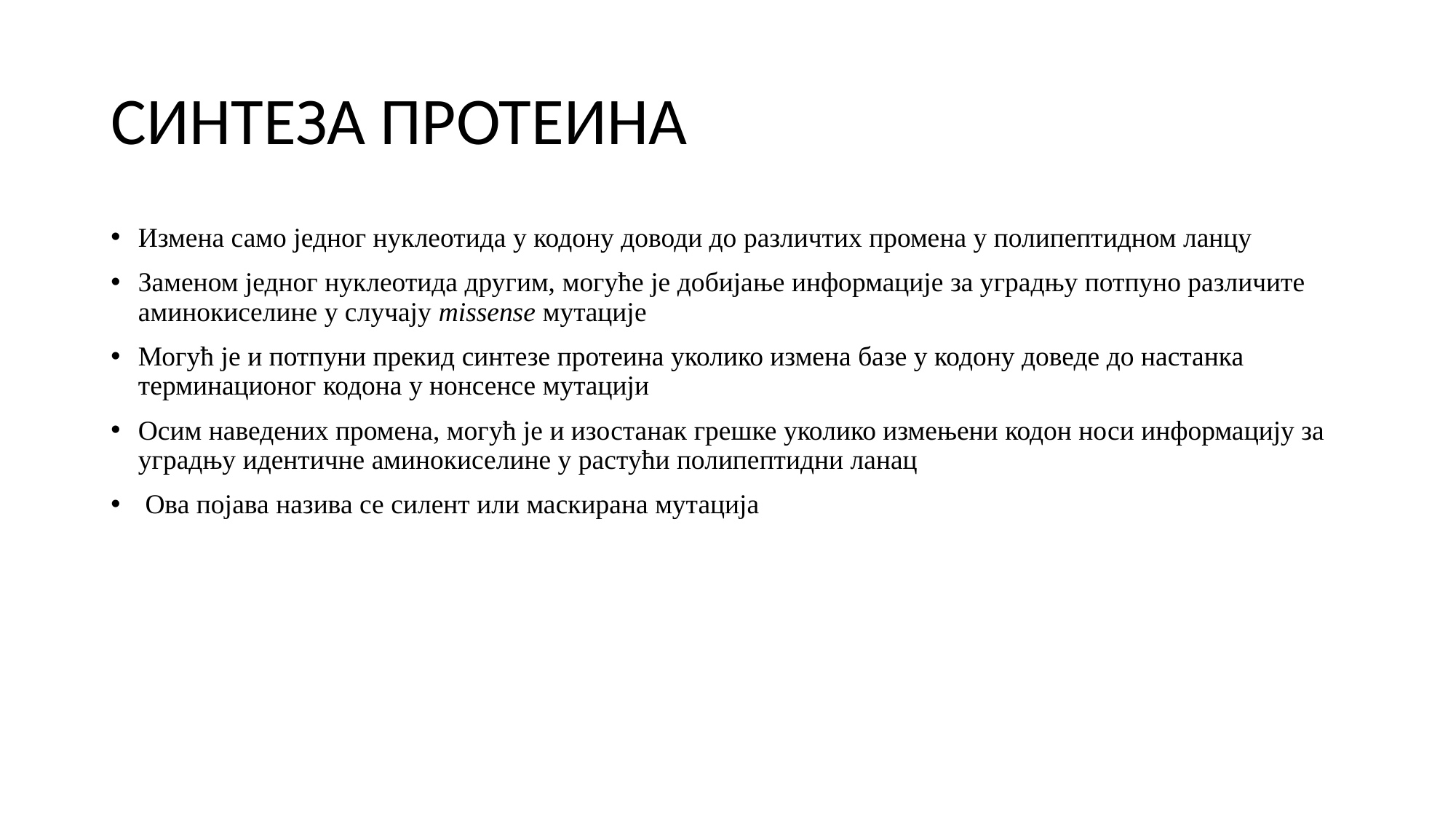

# СИНТЕЗА ПРОТЕИНА
Измена само једног нуклеотида у кодону доводи до различтих промена у полипептидном ланцу
Заменом једног нуклеотида другим, могуће је добијање информације за уградњу потпуно различите аминокиселине у случају missense мутације
Могућ је и потпуни прекид синтезе протеина уколико измена базе у кодону доведе до настанка терминационог кодона у нонсенсе мутацији
Осим наведених промена, могућ је и изостанак грешке уколико измењени кодон носи информацију за уградњу идентичне аминокиселине у растући полипептидни ланац
 Ова појава назива се силент или маскирана мутација